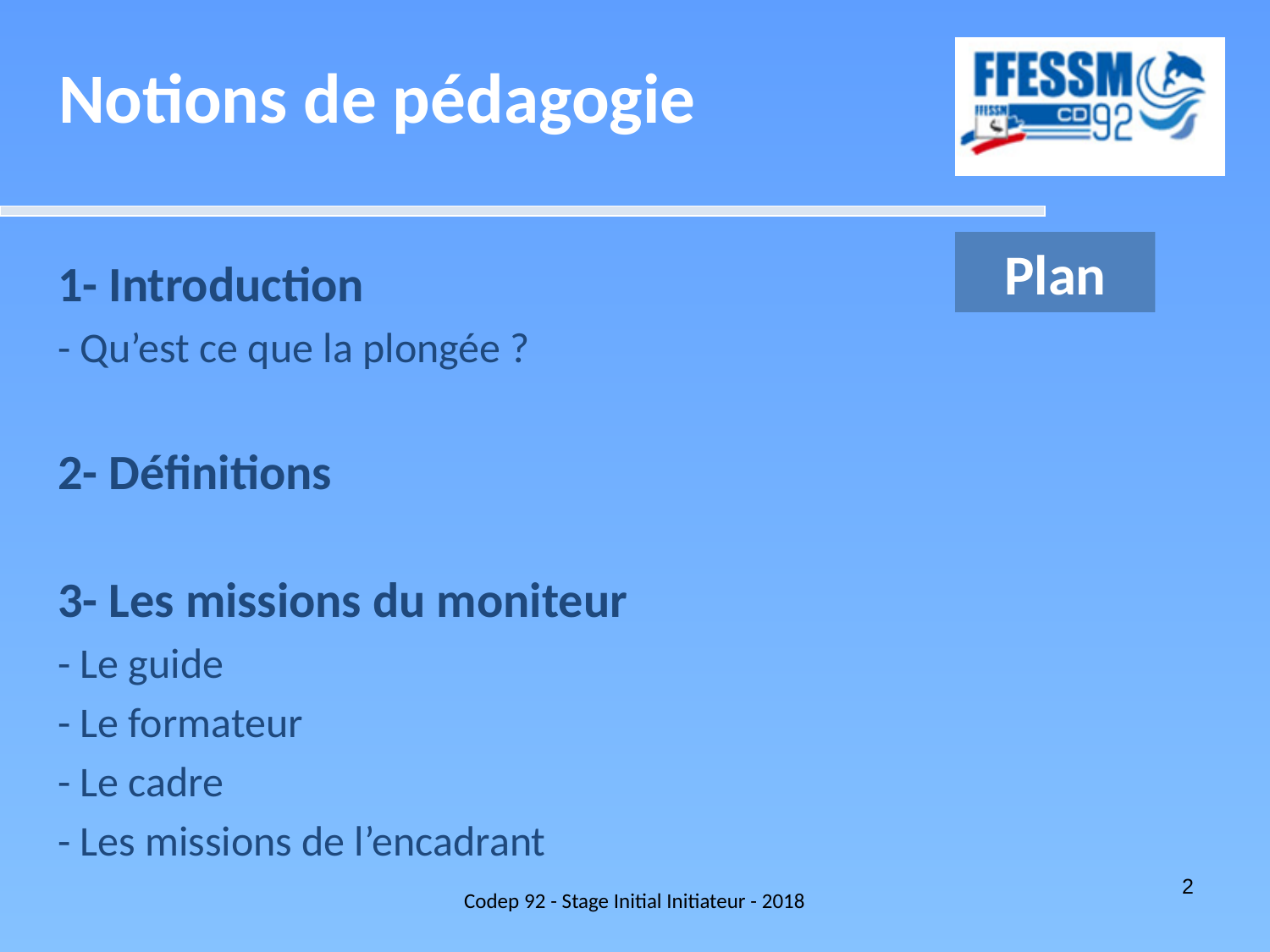

Notions de pédagogie
Plan
1- Introduction
- Qu’est ce que la plongée ?

2- Définitions

3- Les missions du moniteur
- Le guide
- Le formateur
- Le cadre
- Les missions de l’encadrant
Codep 92 - Stage Initial Initiateur - 2018
2